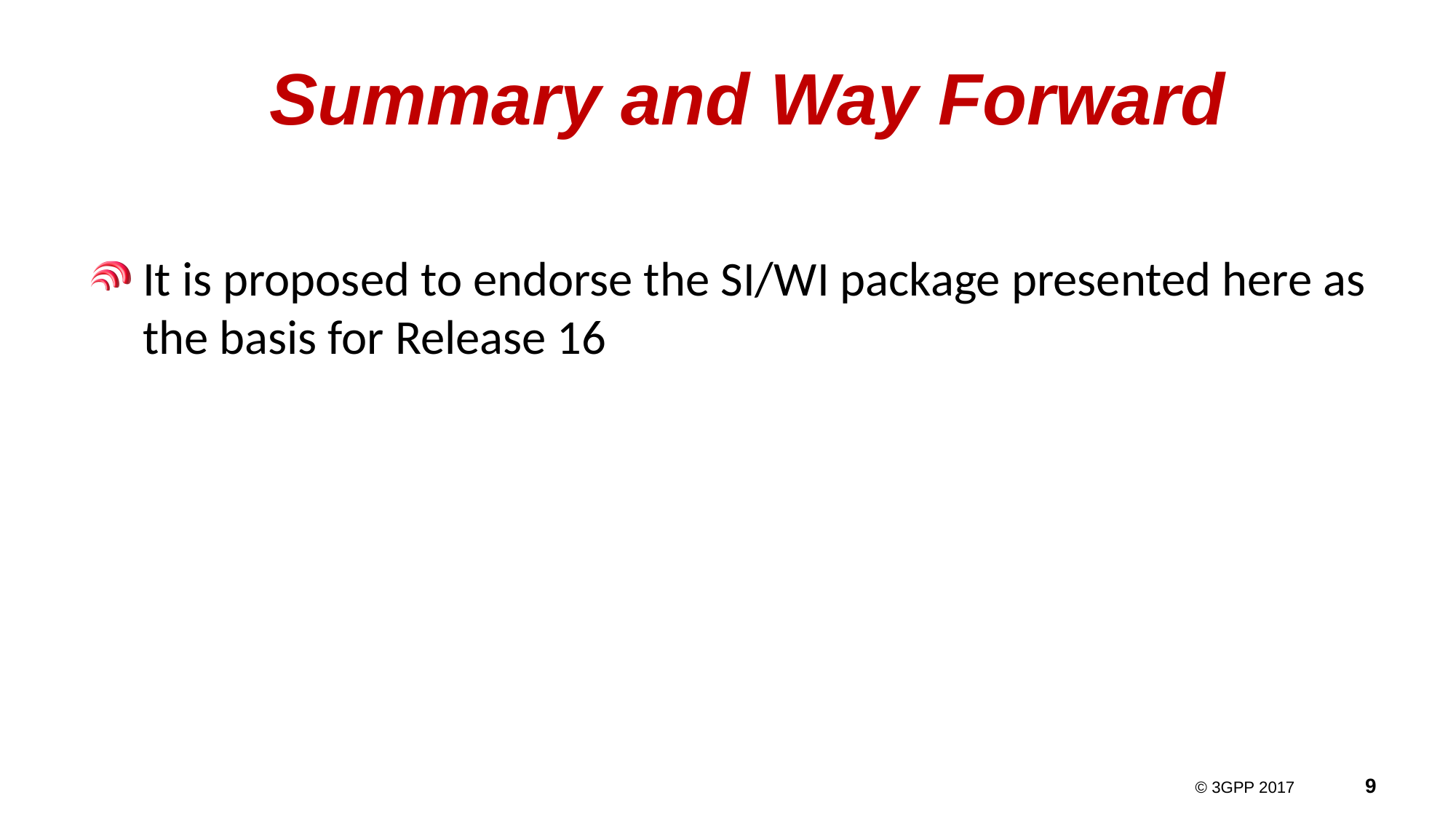

# Summary and Way Forward

It is proposed to endorse the SI/WI package presented here as the basis for Release 16